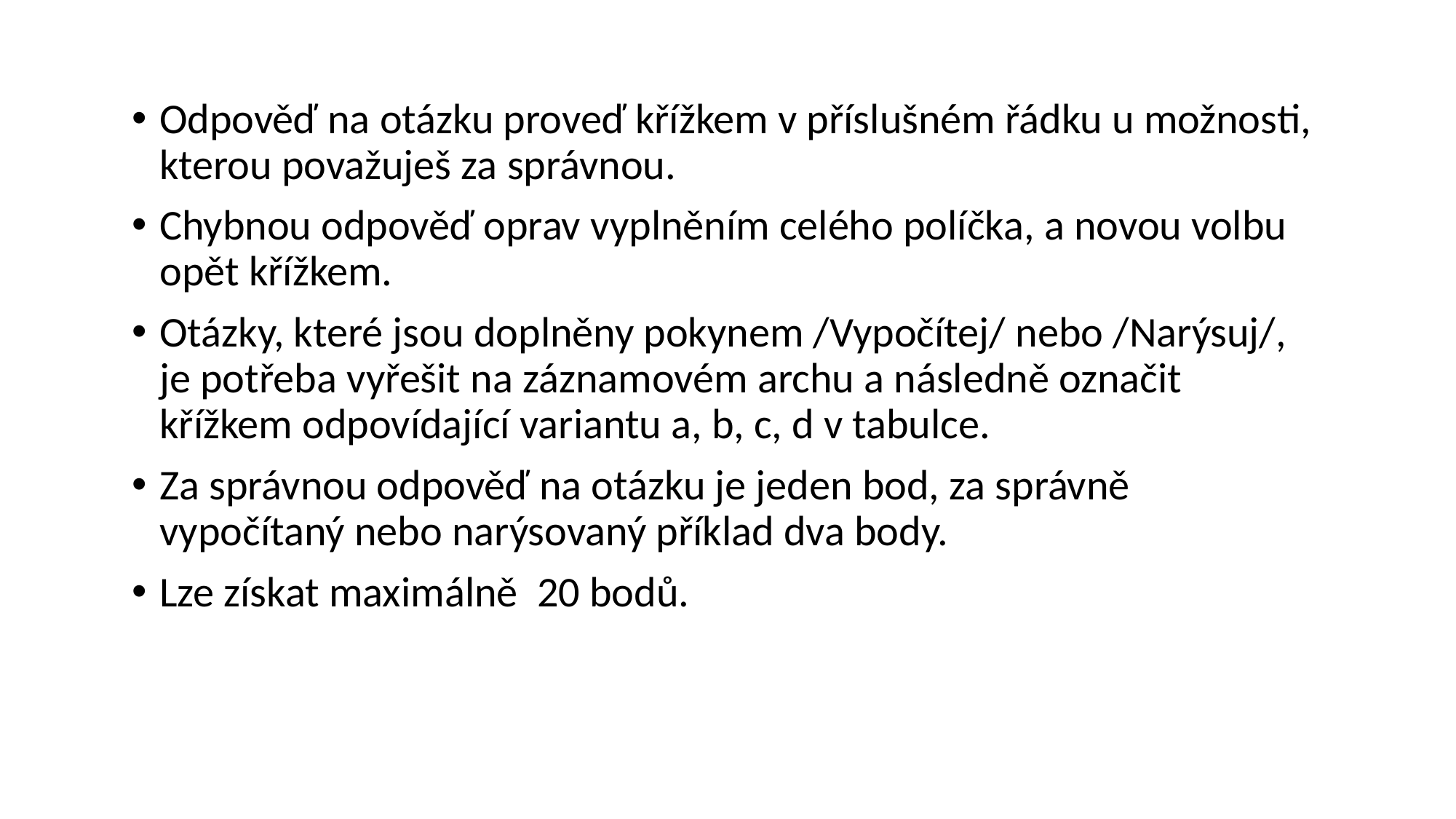

Odpověď na otázku proveď křížkem v příslušném řádku u možnosti, kterou považuješ za správnou.
Chybnou odpověď oprav vyplněním celého políčka, a novou volbu opět křížkem.
Otázky, které jsou doplněny pokynem /Vypočítej/ nebo /Narýsuj/, je potřeba vyřešit na záznamovém archu a následně označit křížkem odpovídající variantu a, b, c, d v tabulce.
Za správnou odpověď na otázku je jeden bod, za správně vypočítaný nebo narýsovaný příklad dva body.
Lze získat maximálně  20 bodů.